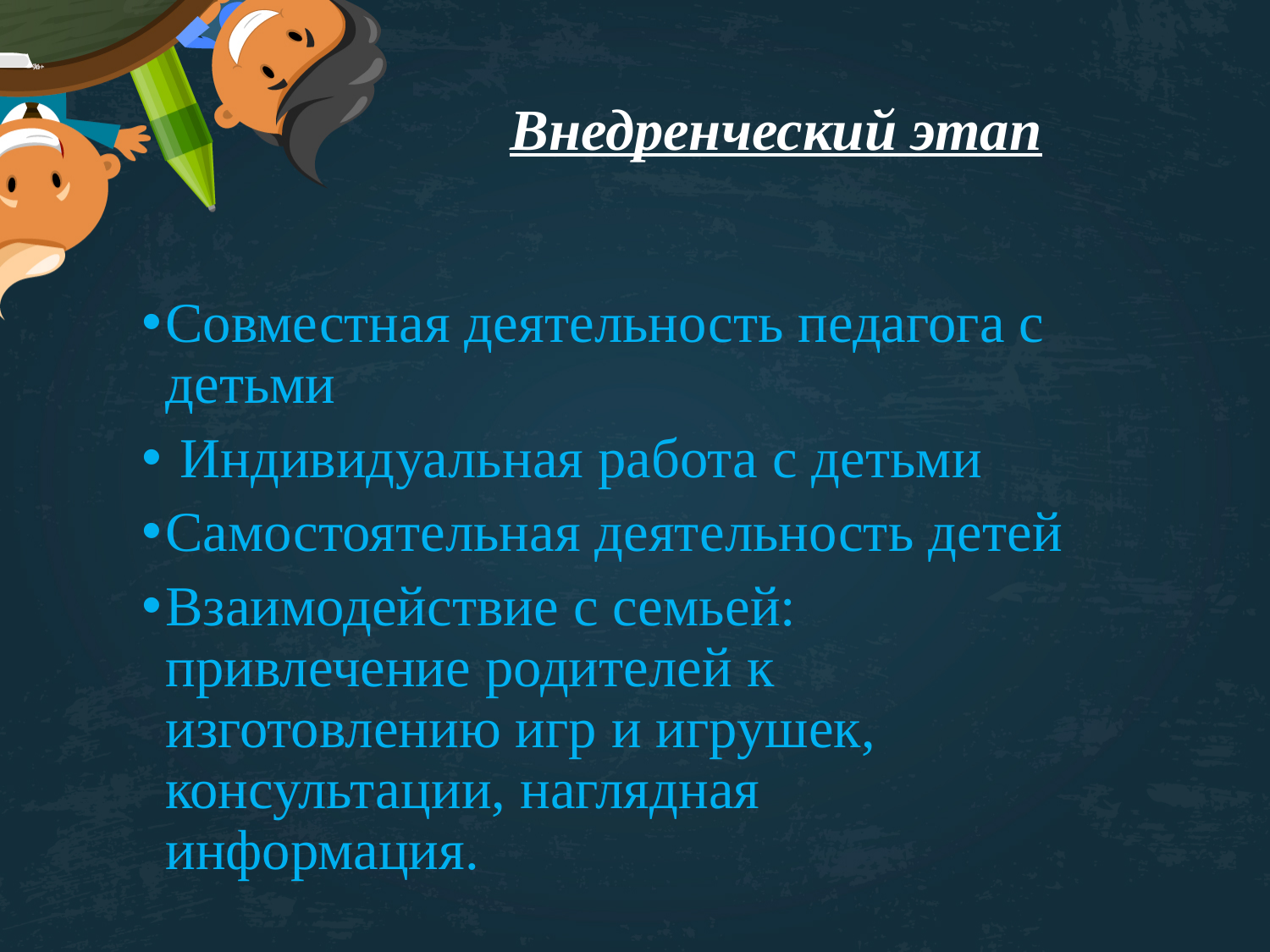

# Внедренческий этап
Совместная деятельность педагога с детьми
 Индивидуальная работа с детьми
Самостоятельная деятельность детей
Взаимодействие с семьей: привлечение родителей к изготовлению игр и игрушек, консультации, наглядная информация.